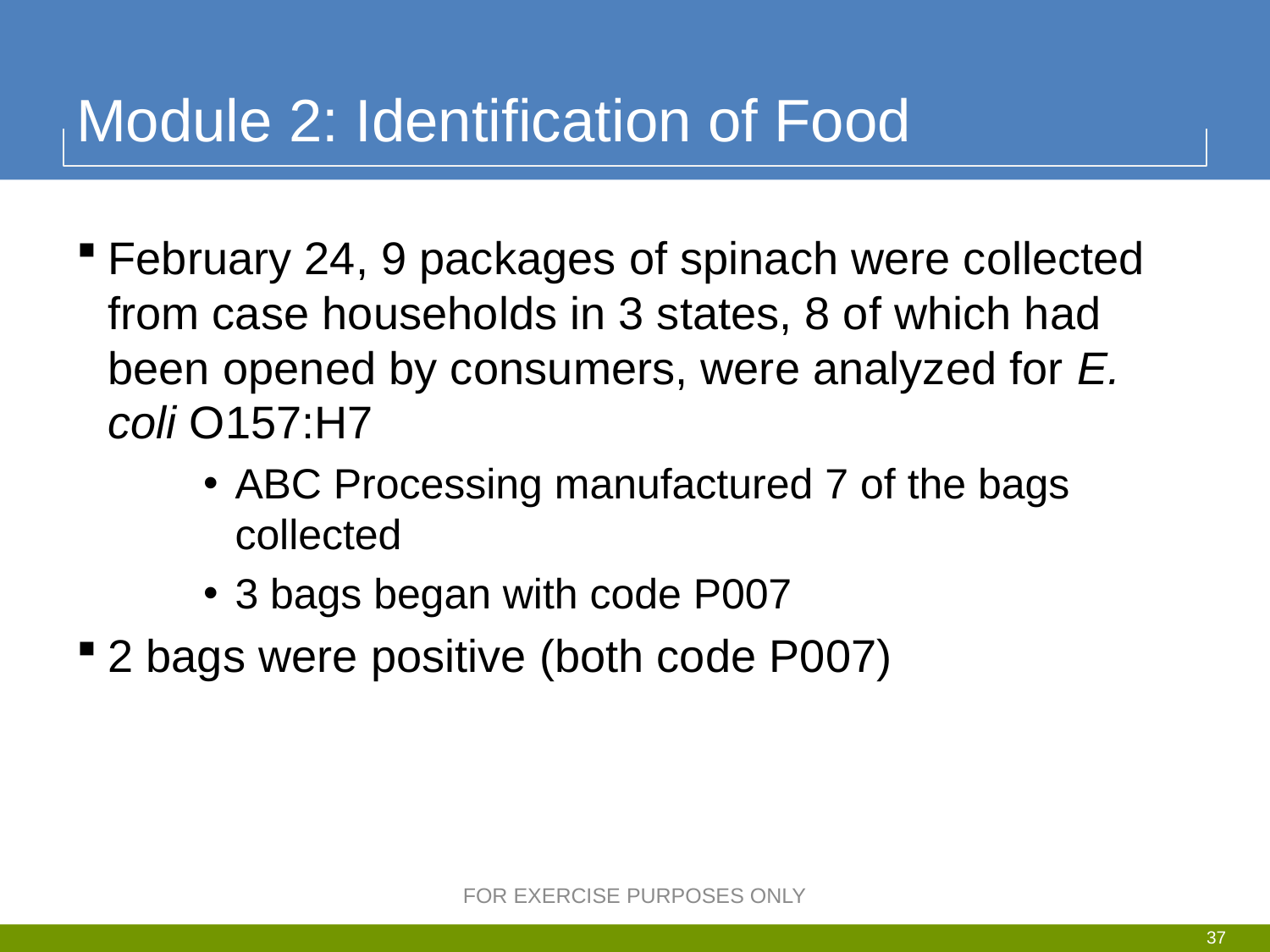

# Module 2: Identification of Food
February 24, 9 packages of spinach were collected from case households in 3 states, 8 of which had been opened by consumers, were analyzed for E. coli O157:H7
ABC Processing manufactured 7 of the bags collected
3 bags began with code P007
2 bags were positive (both code P007)

FOR EXERCISE PURPOSES ONLY